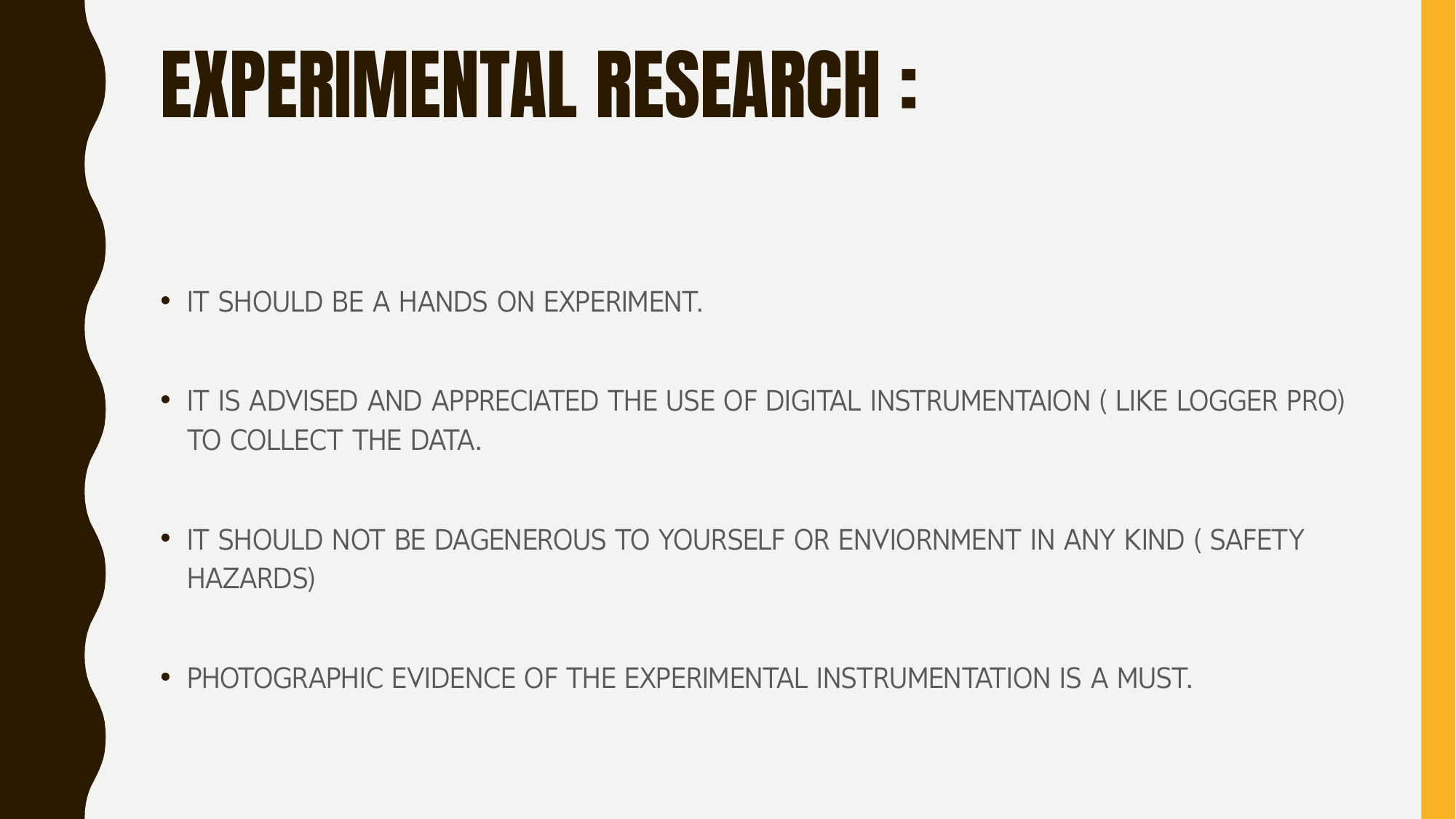

# EXPERIMENTAL RESEARCH :
IT SHOULD BE A HANDS ON EXPERIMENT.

IT IS ADVISED AND APPRECIATED THE USE OF DIGITAL INSTRUMENTAION ( LIKE LOGGER PRO) TO COLLECT THE DATA.

IT SHOULD NOT BE DAGENEROUS TO YOURSELF OR ENVIORNMENT IN ANY KIND ( SAFETY HAZARDS)

PHOTOGRAPHIC EVIDENCE OF THE EXPERIMENTAL INSTRUMENTATION IS A MUST.